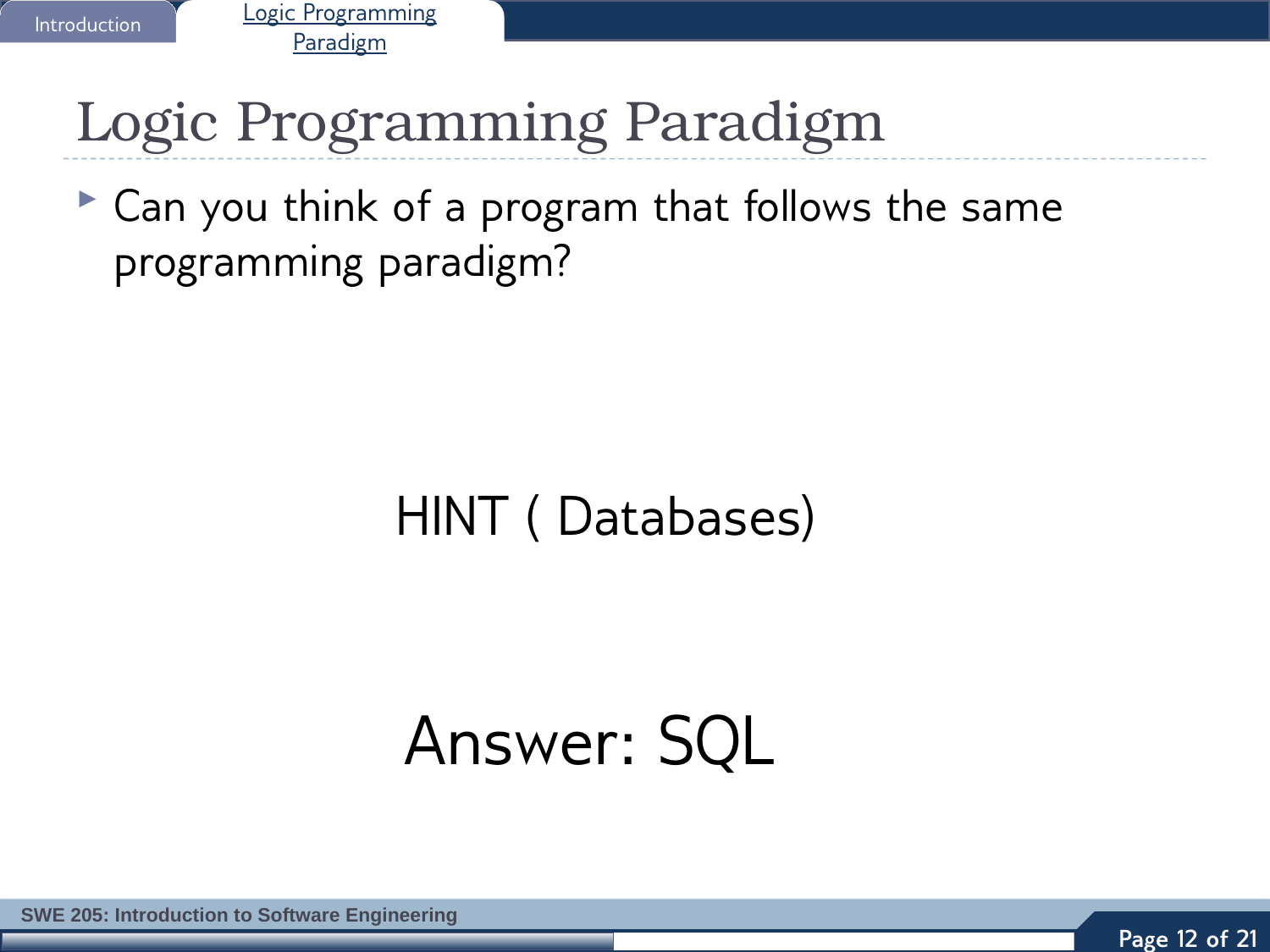

Introduction
Logic Programming Paradigm
# Logic Programming Paradigm
Can you think of a program that follows the same programming paradigm?

HINT ( Databases)

Answer: SQL

12
Page 12 of 21